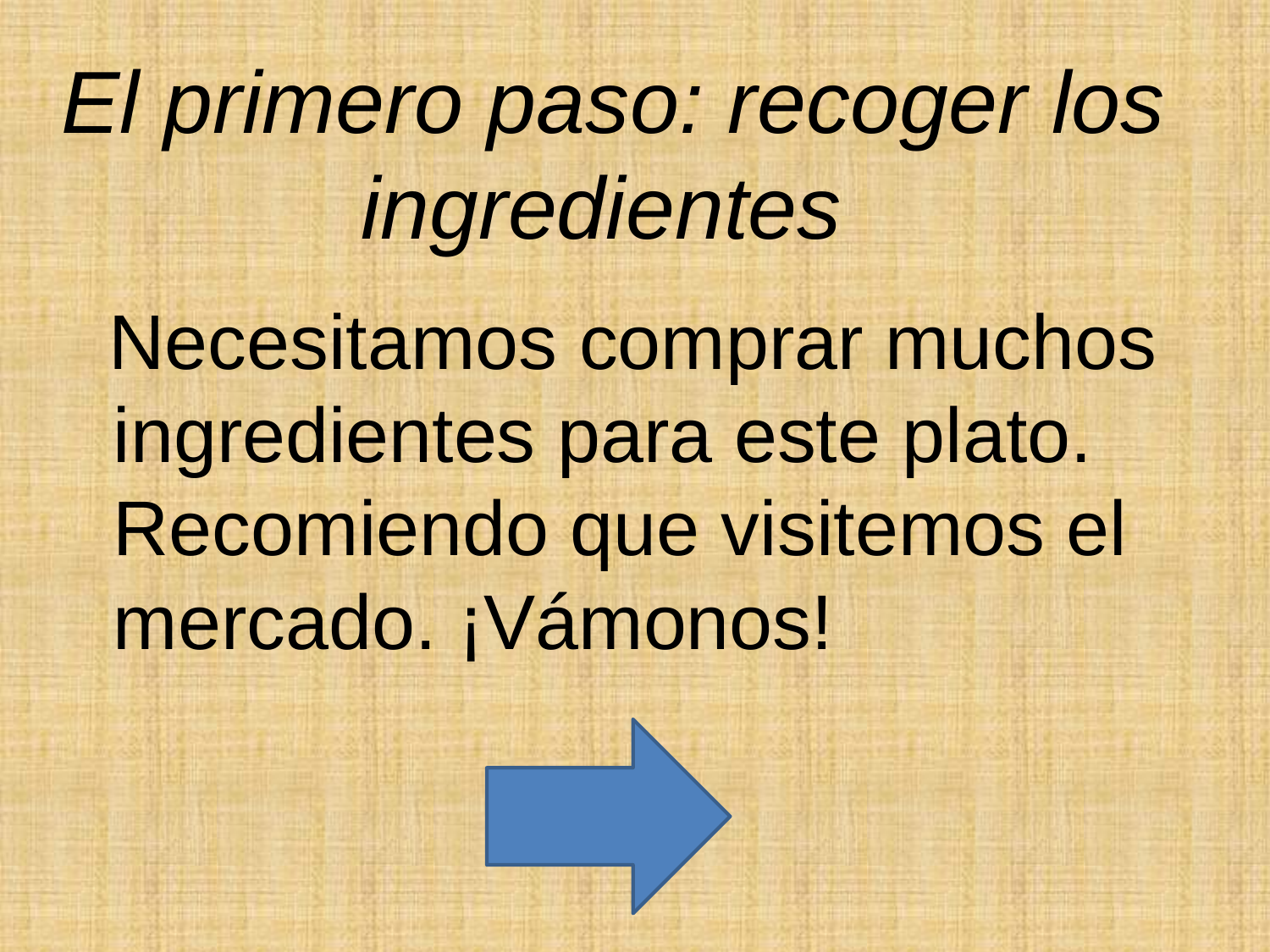

# El primero paso: recoger los ingredientes
  Necesitamos comprar muchos ingredientes para este plato. Recomiendo que visitemos el mercado. ¡Vámonos!